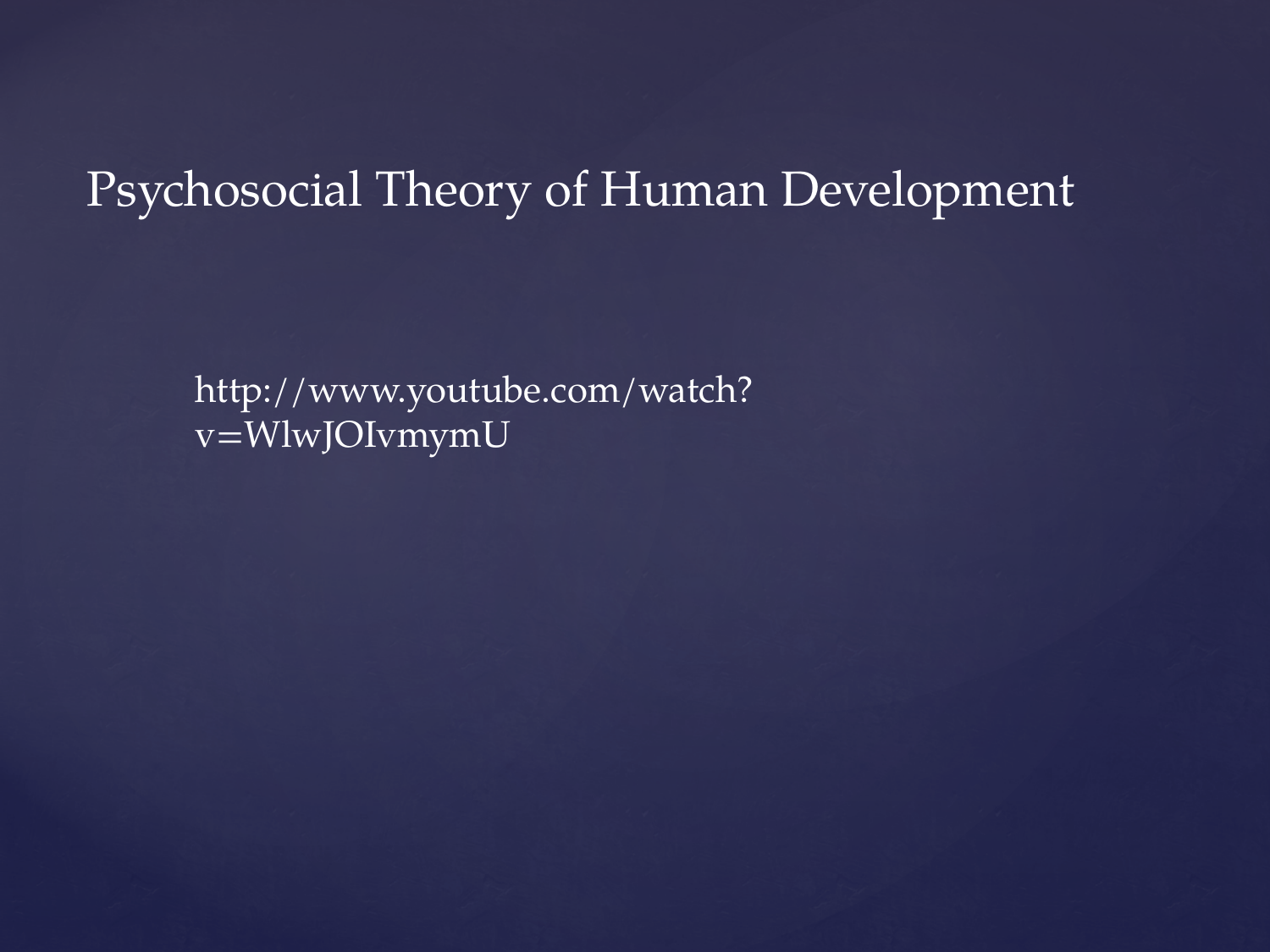

# Psychosocial Theory of Human Development
http://www.youtube.com/watch?v=WlwJOIvmymU